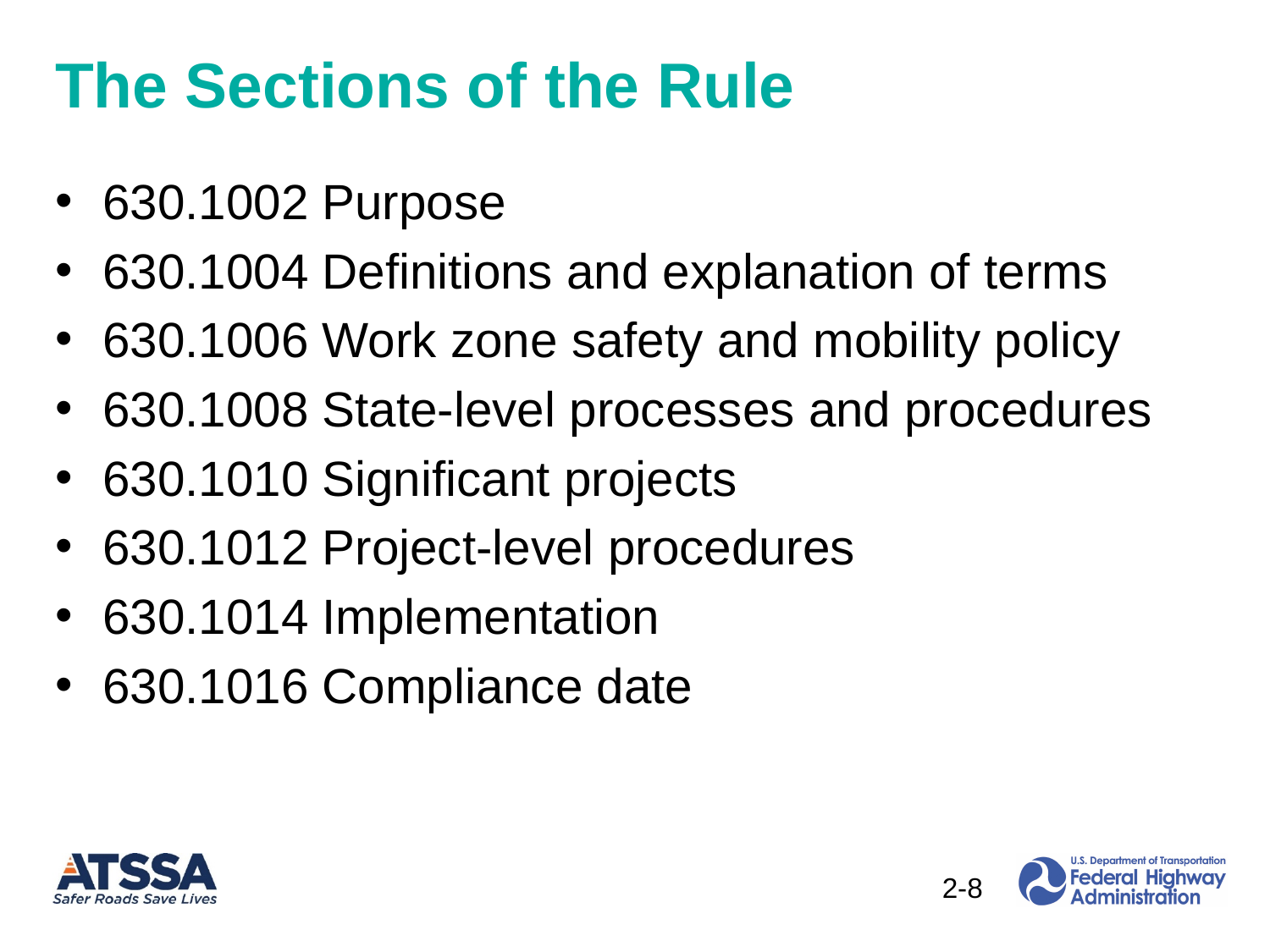

# The Sections of the Rule
630.1002 Purpose
630.1004 Definitions and explanation of terms
630.1006 Work zone safety and mobility policy
630.1008 State-level processes and procedures
630.1010 Significant projects
630.1012 Project-level procedures
630.1014 Implementation
630.1016 Compliance date